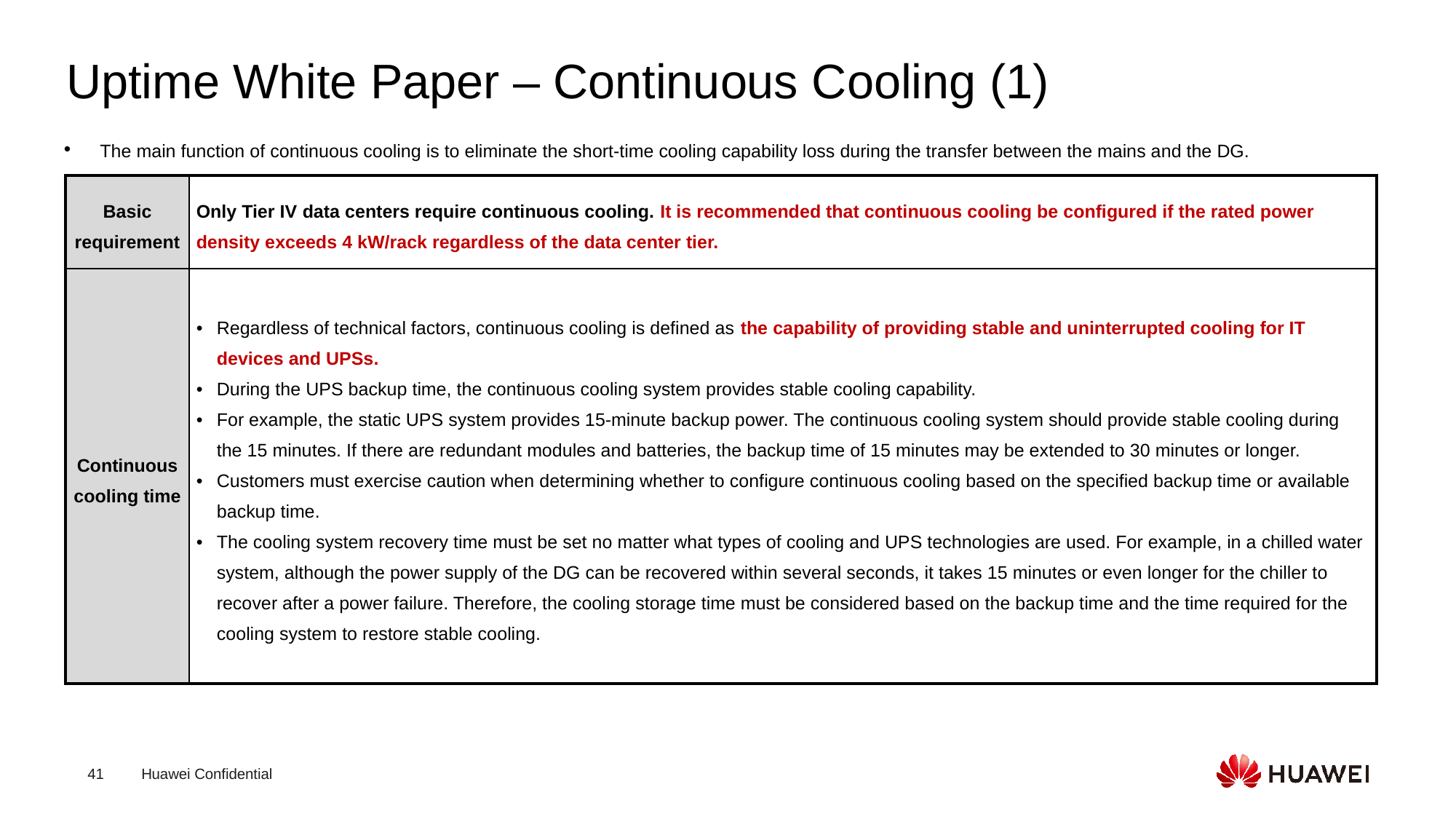

# Uptime White Paper – Continuous Cooling (1)
The main function of continuous cooling is to eliminate the short-time cooling capability loss during the transfer between the mains and the DG.
| Basic requirement | Only Tier IV data centers require continuous cooling. It is recommended that continuous cooling be configured if the rated power density exceeds 4 kW/rack regardless of the data center tier. |
| --- | --- |
| Continuous cooling time | Regardless of technical factors, continuous cooling is defined as the capability of providing stable and uninterrupted cooling for IT devices and UPSs. During the UPS backup time, the continuous cooling system provides stable cooling capability. For example, the static UPS system provides 15-minute backup power. The continuous cooling system should provide stable cooling during the 15 minutes. If there are redundant modules and batteries, the backup time of 15 minutes may be extended to 30 minutes or longer. Customers must exercise caution when determining whether to configure continuous cooling based on the specified backup time or available backup time. The cooling system recovery time must be set no matter what types of cooling and UPS technologies are used. For example, in a chilled water system, although the power supply of the DG can be recovered within several seconds, it takes 15 minutes or even longer for the chiller to recover after a power failure. Therefore, the cooling storage time must be considered based on the backup time and the time required for the cooling system to restore stable cooling. |